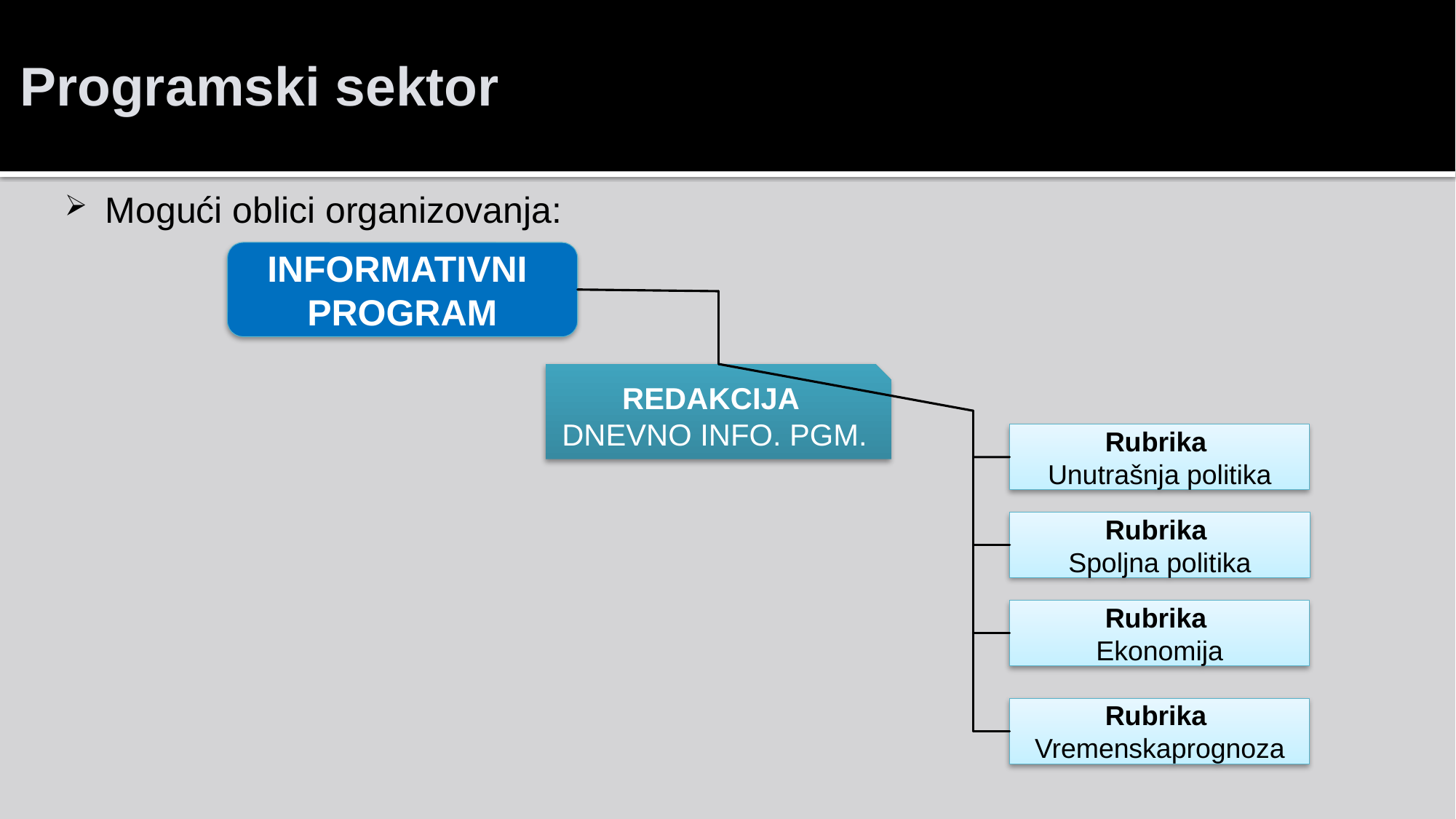

# Programski sektor
Mogući oblici organizovanja:

INFORMATIVNI
PROGRAM
REDAKCIJA
DNEVNO INFO. PGM.
Rubrika
Unutrašnja politika
Rubrika
Spoljna politika
Rubrika
Ekonomija
Rubrika
Vremenskaprognoza